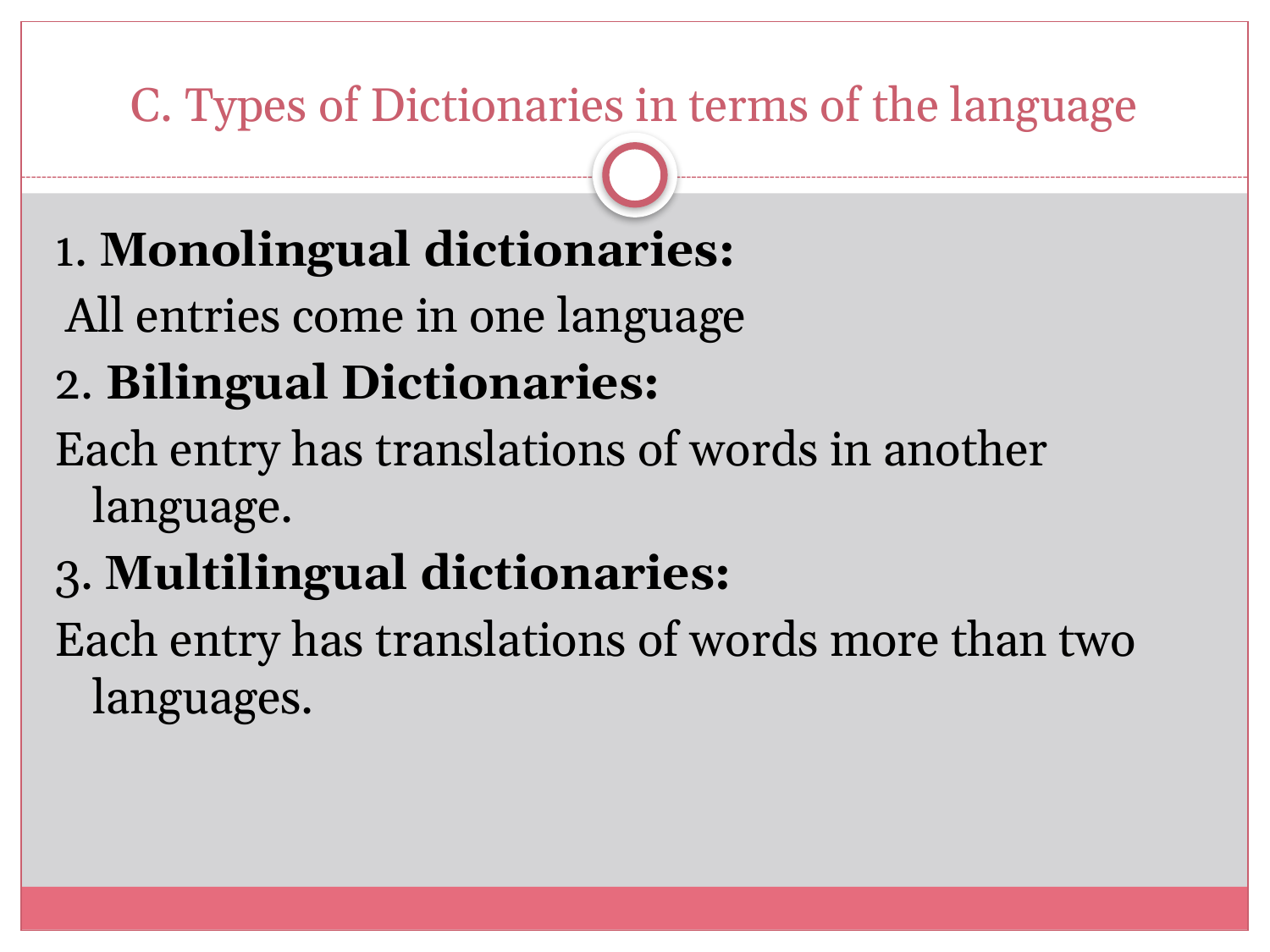

# C. Types of Dictionaries in terms of the language
1. Monolingual dictionaries:
 All entries come in one language
2. Bilingual Dictionaries:
Each entry has translations of words in another language.
3. Multilingual dictionaries:
Each entry has translations of words more than two languages.